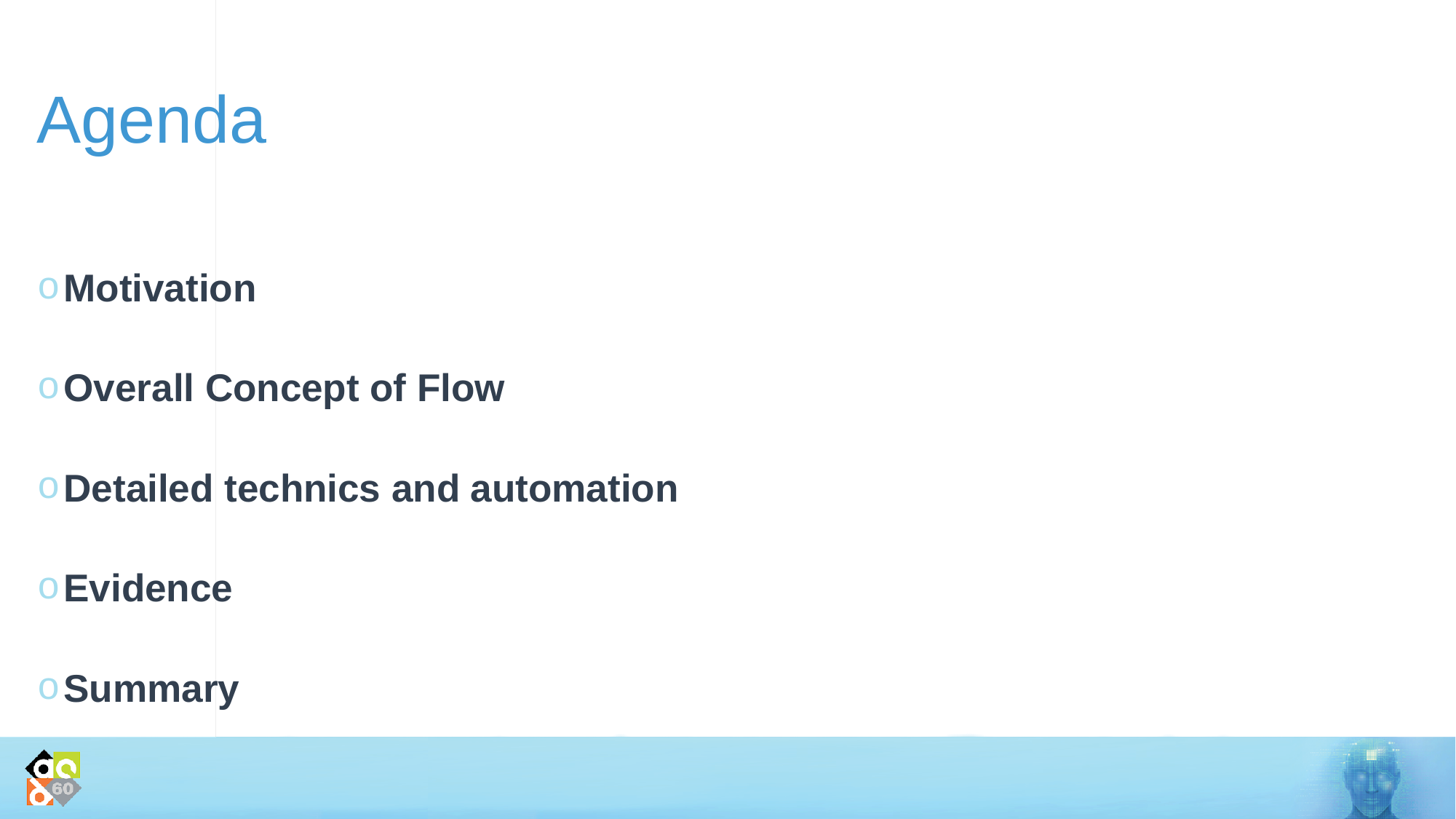

# Agenda
Motivation
Overall Concept of Flow
Detailed technics and automation
Evidence
Summary